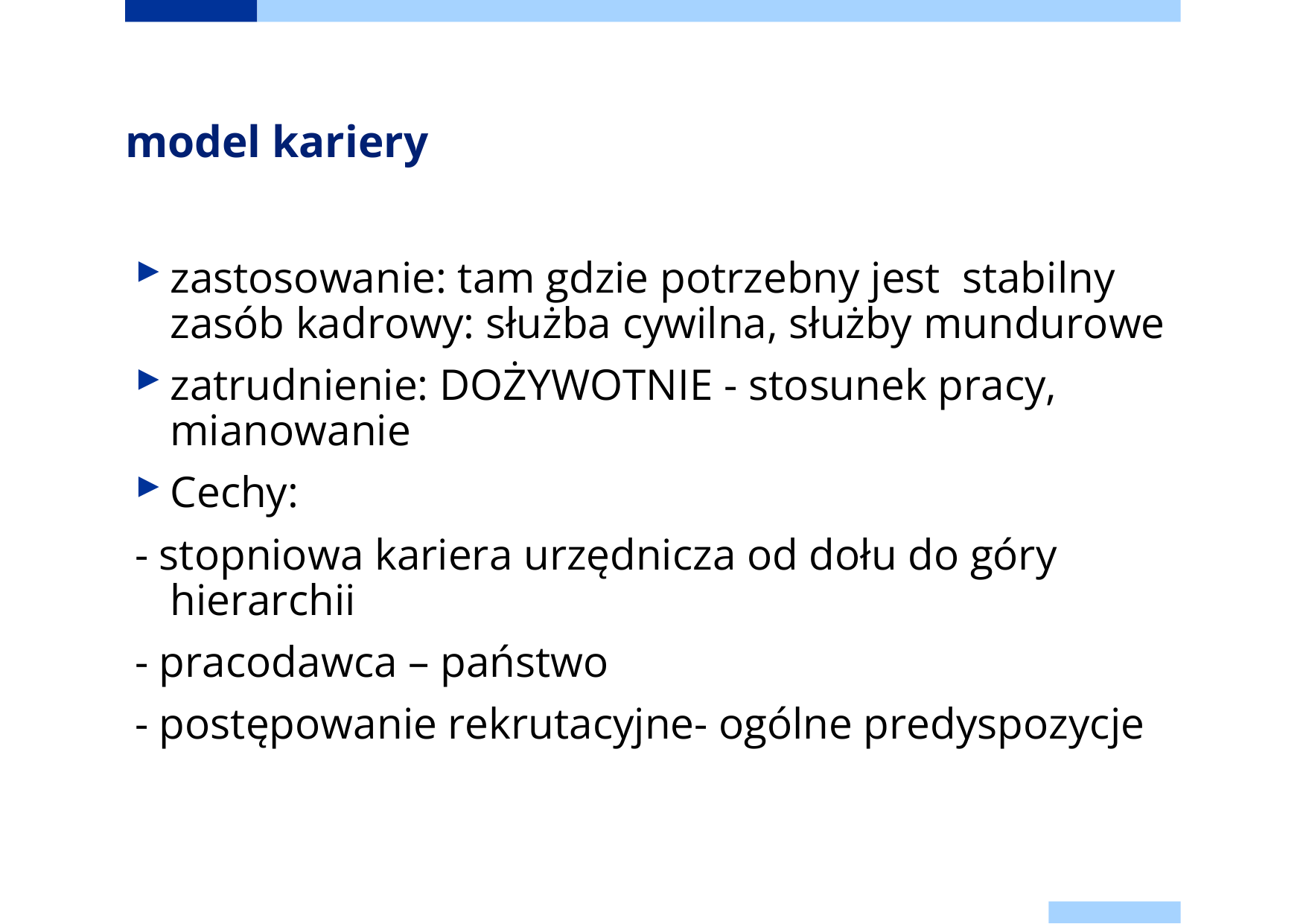

# model kariery
zastosowanie: tam gdzie potrzebny jest  stabilny zasób kadrowy: służba cywilna, służby mundurowe
zatrudnienie: DOŻYWOTNIE - stosunek pracy, mianowanie
Cechy:
- stopniowa kariera urzędnicza od dołu do góry hierarchii
- pracodawca – państwo
- postępowanie rekrutacyjne- ogólne predyspozycje